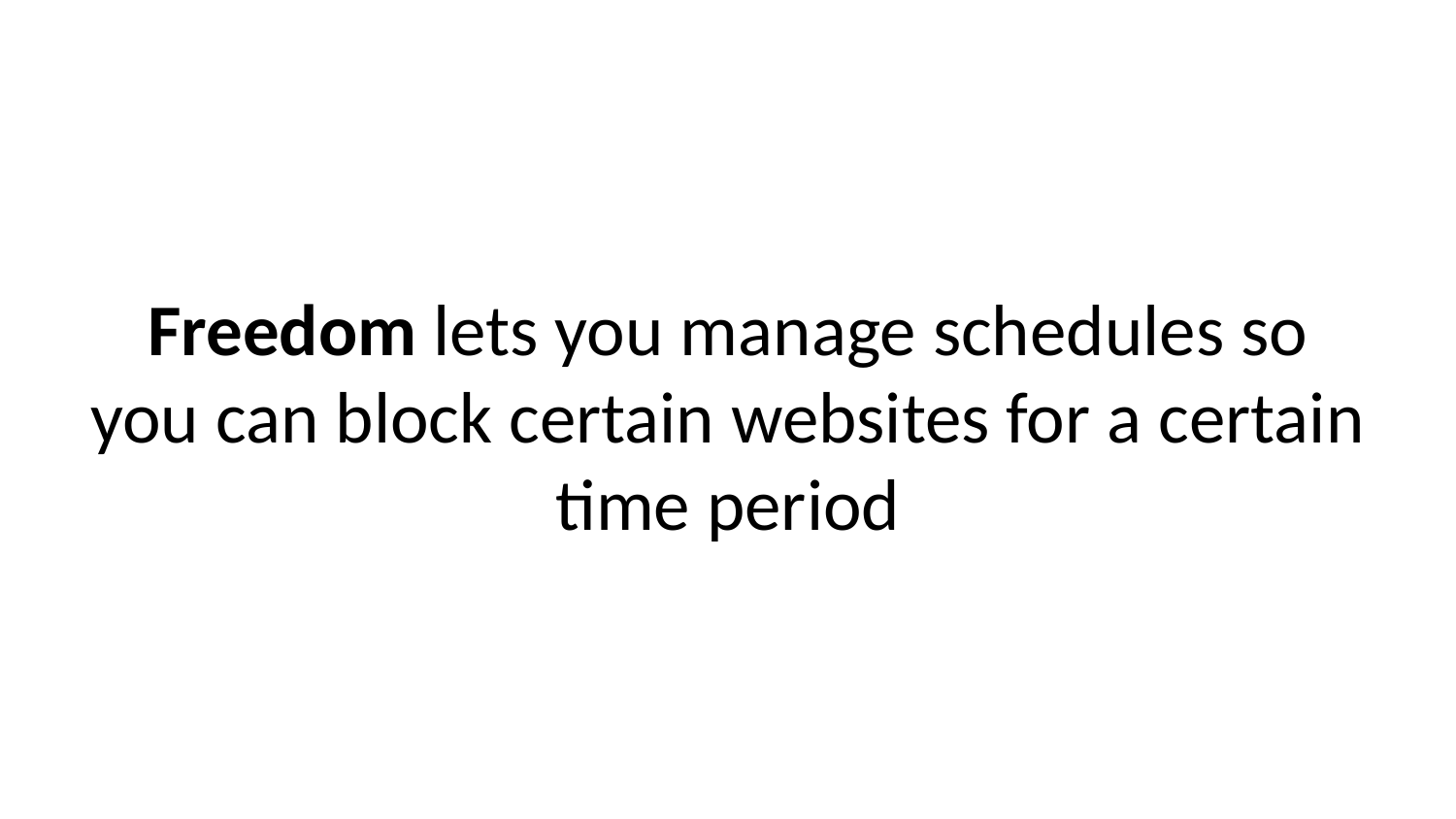

Freedom lets you manage schedules so you can block certain websites for a certain time period